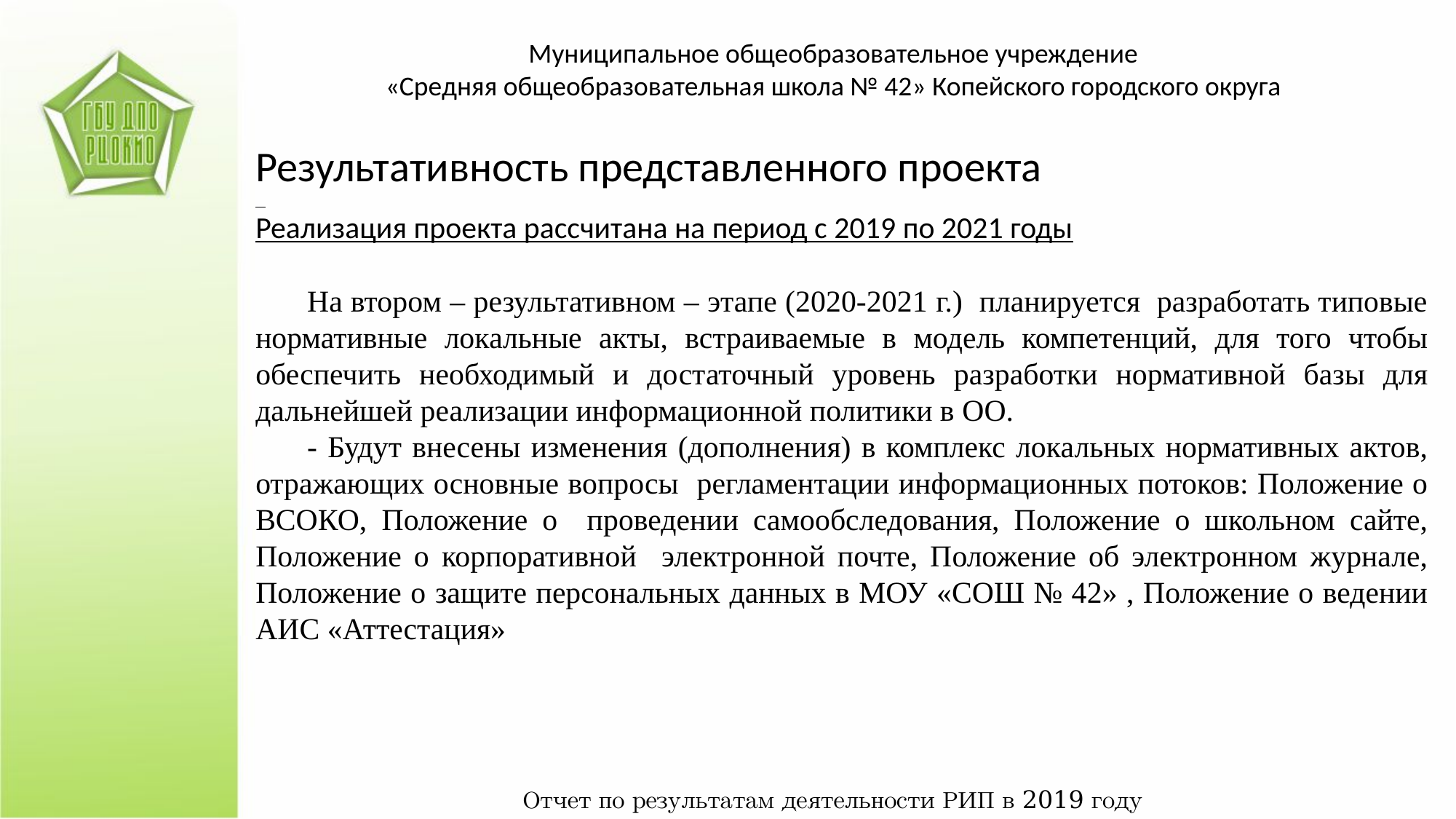

Муниципальное общеобразовательное учреждение
«Средняя общеобразовательная школа № 42» Копейского городского округа

Результативность представленного проекта

Реализация проекта рассчитана на период с 2019 по 2021 годы

На втором – результативном – этапе (2020-2021 г.)  планируется  разработать типовые нормативные локальные акты, встраиваемые в модель компетенций, для того чтобы обеспечить необходимый и достаточный уровень разработки нормативной базы для дальнейшей реализации информационной политики в ОО.
- Будут внесены изменения (дополнения) в комплекс локальных нормативных актов, отражающих основные вопросы  регламентации информационных потоков: Положение о ВСОКО, Положение о  проведении самообследования, Положение о школьном сайте, Положение о корпоративной  электронной почте, Положение об электронном журнале, Положение о защите персональных данных в МОУ «СОШ № 42» , Положение о ведении АИС «Аттестация»
Отчет по результатам деятельности РИП в 2019 году